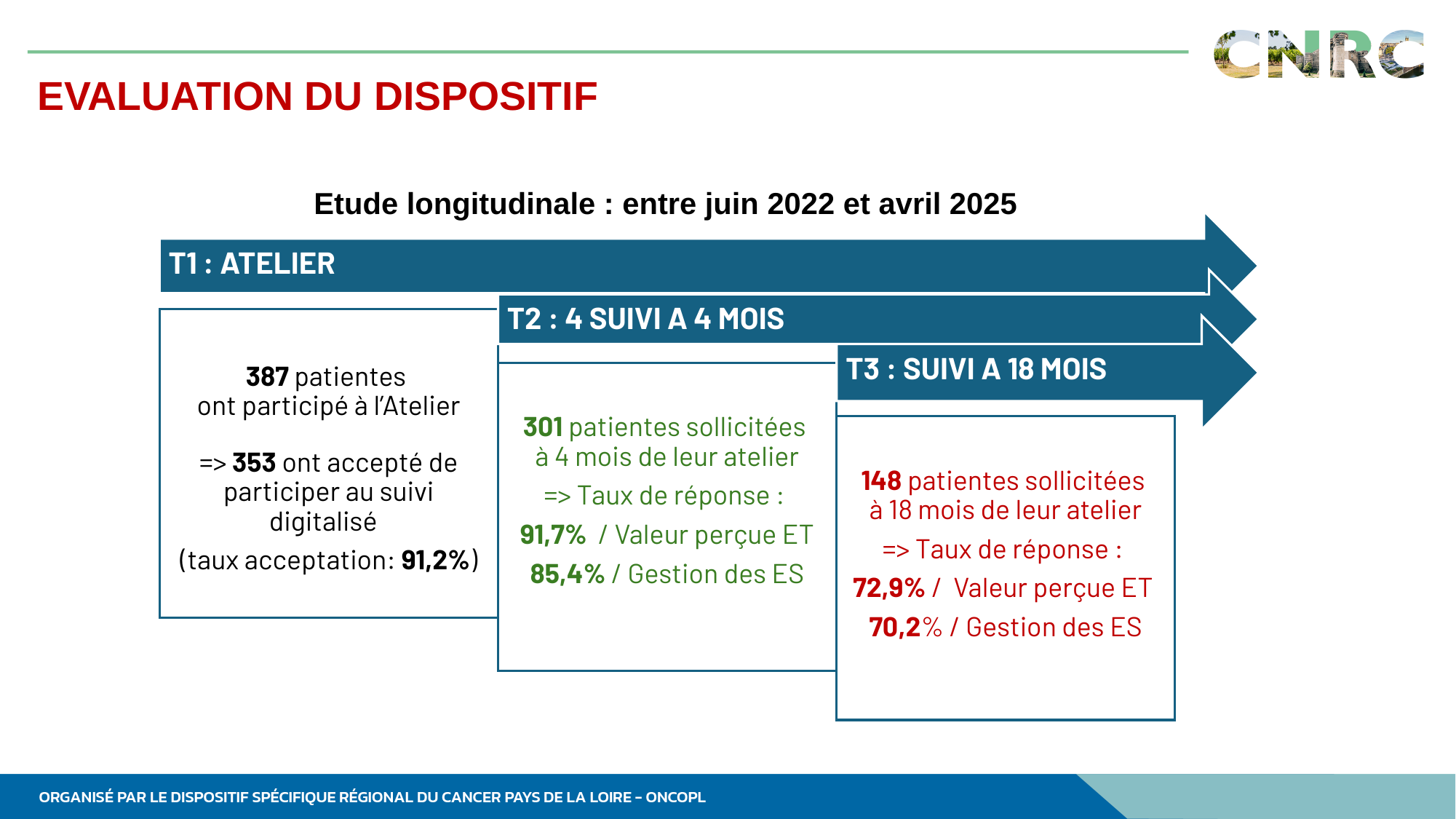

# EVALUATION DU DISPOSITIF
Etude longitudinale : entre juin 2022 et avril 2025
T1 : ATELIER

387 patientes
ont participé à l’Atelier

=> 353 ont accepté de participer au suivi digitalisé
(taux acceptation: 91,2%)
T2 : 4 SUIVI A 4 MOIS

301 patientes sollicitées
à 4 mois de leur atelier
=> Taux de réponse :
91,7%  / Valeur perçue ET
85,4% / Gestion des ES

T3 : SUIVI A 18 MOIS

148 patientes sollicitées
à 18 mois de leur atelier
=> Taux de réponse :
72,9% /  Valeur perçue ET
70,2% / Gestion des ES